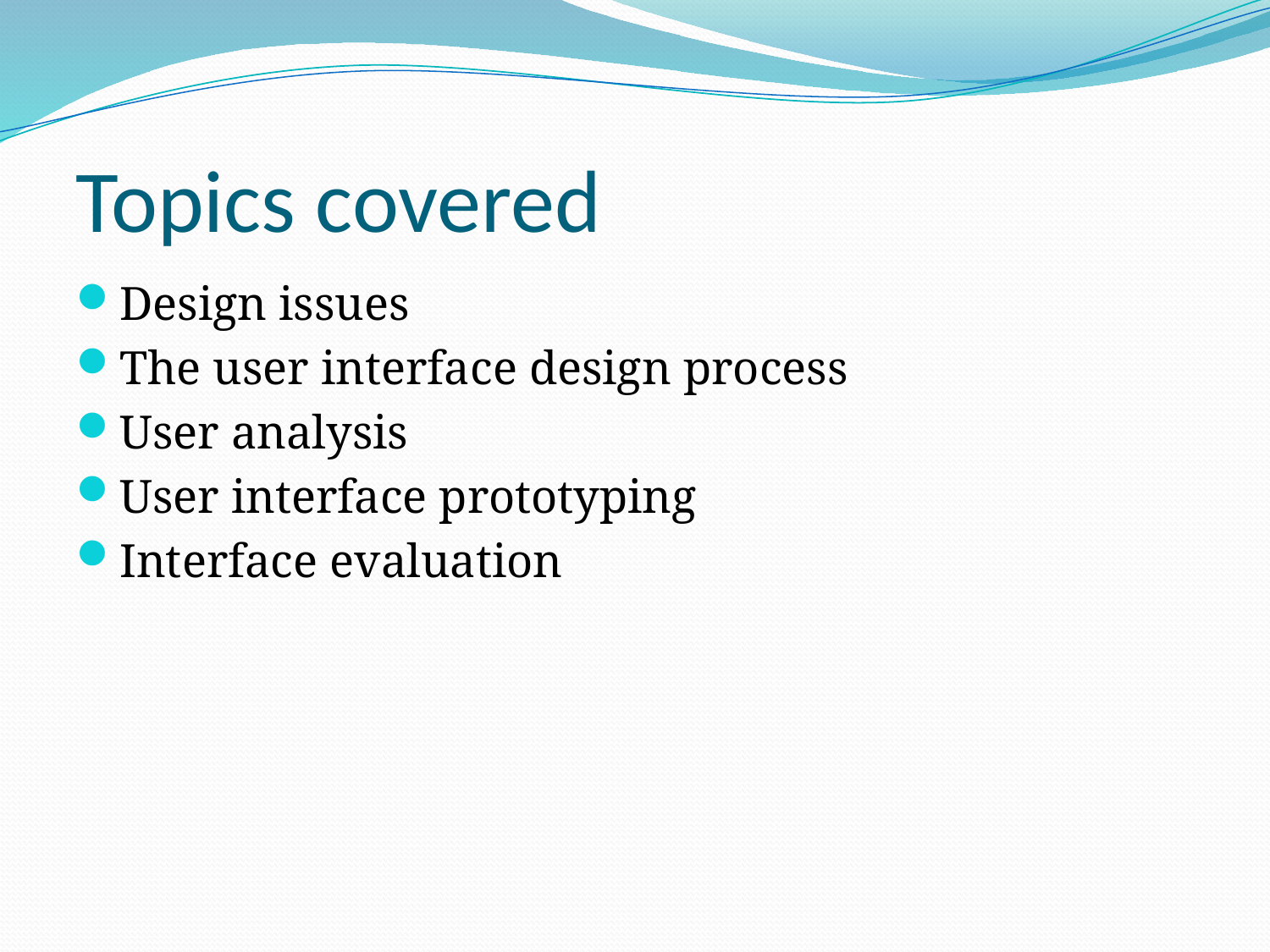

# Topics covered
Design issues
The user interface design process
User analysis
User interface prototyping
Interface evaluation